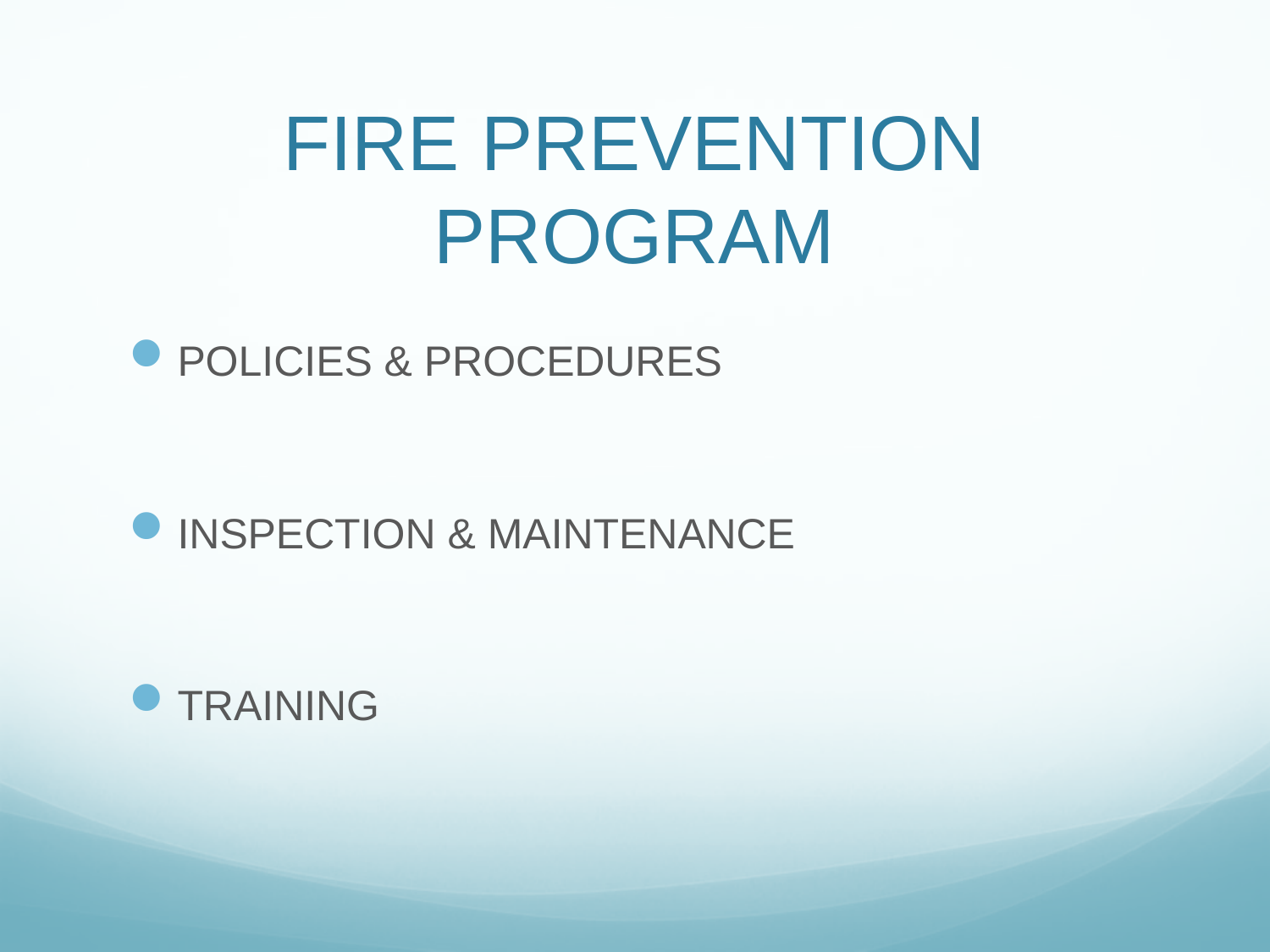

# FIRE PREVENTION PROGRAM
POLICIES & PROCEDURES

INSPECTION & MAINTENANCE

TRAINING